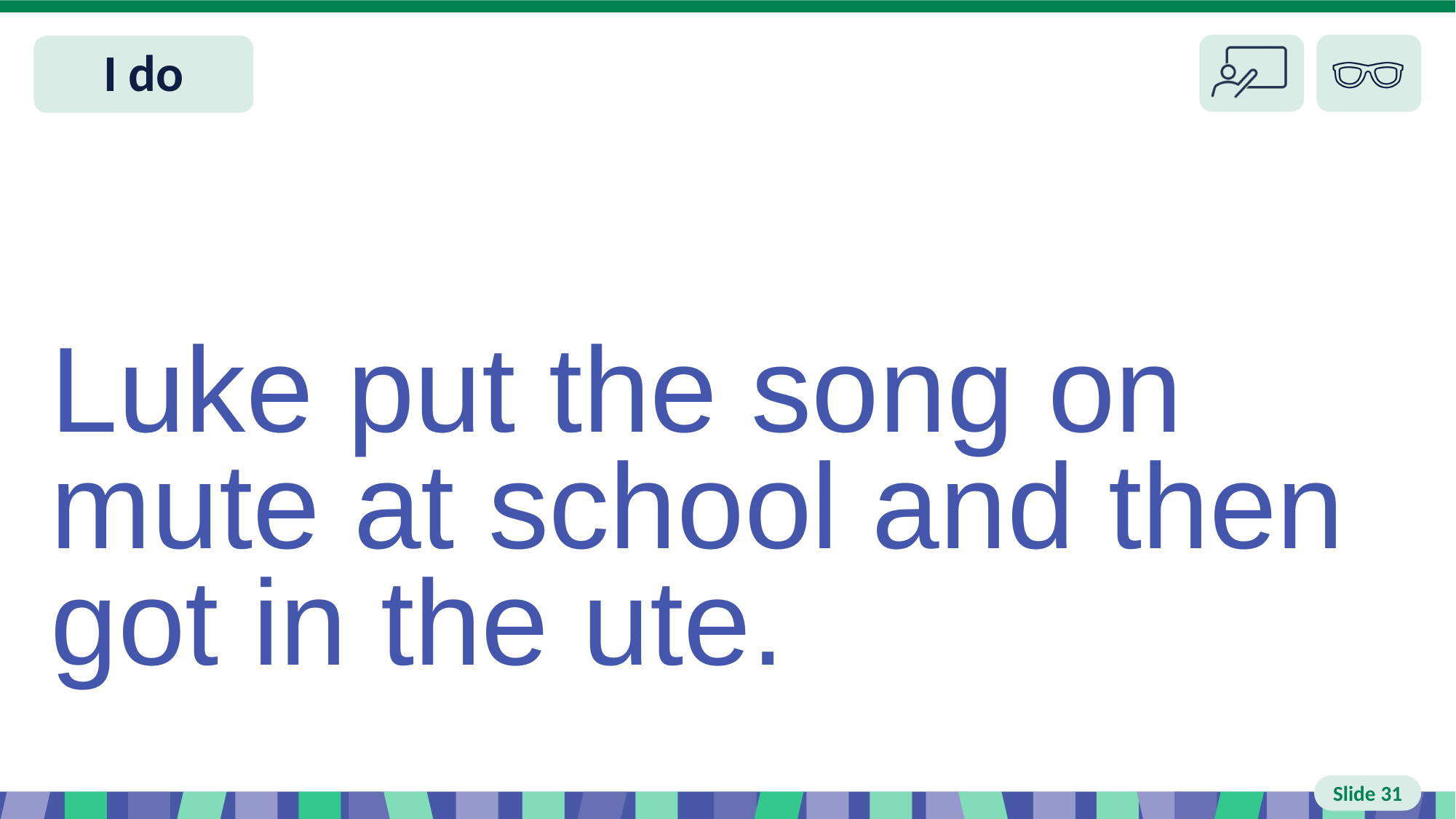

# Slide 31 I do
Luke put the song on mute at school and then got in the ute.